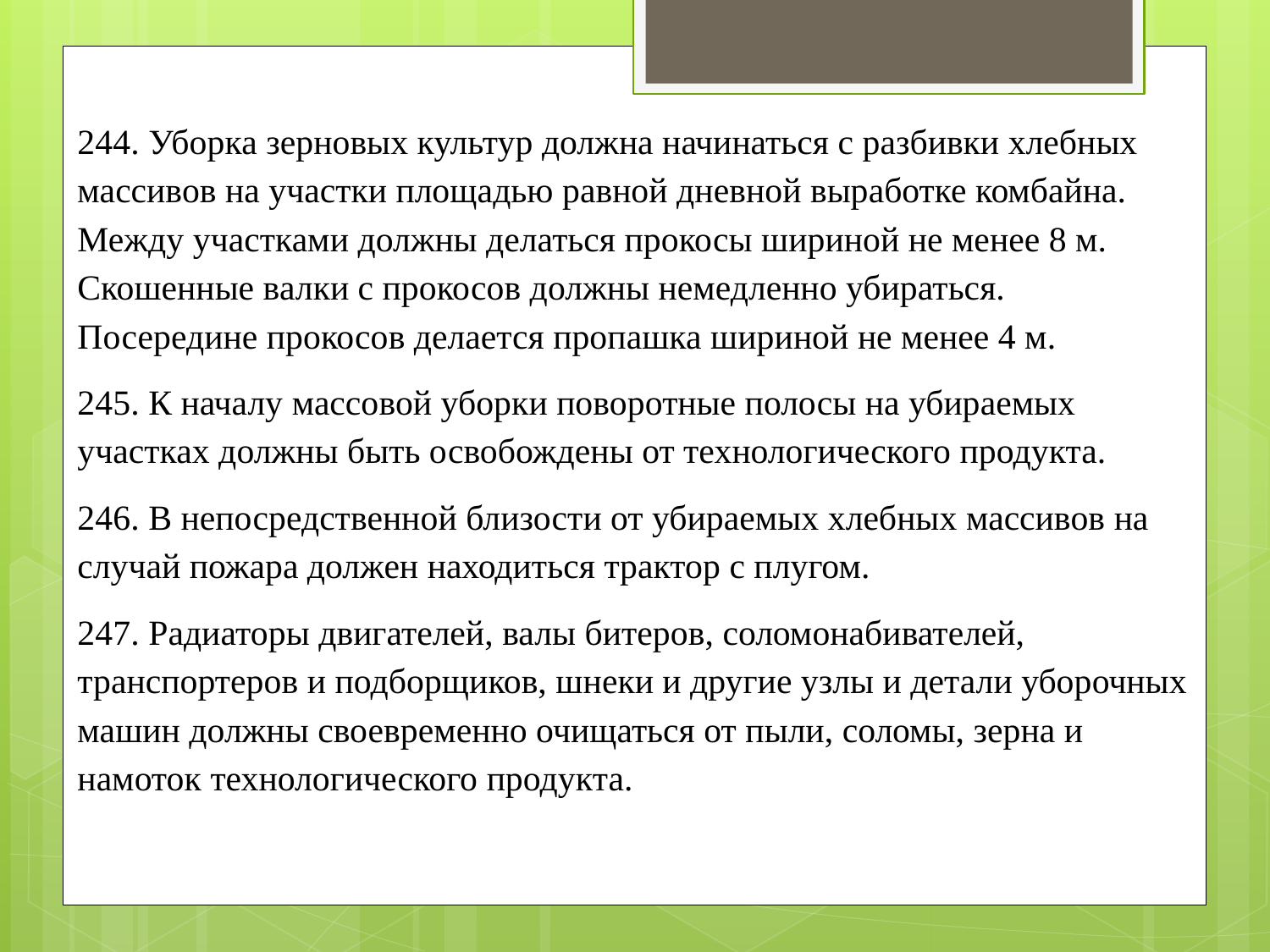

244. Уборка зерновых культур должна начинаться с разбивки хлебных массивов на участки площадью равной дневной выработке комбайна. Между участками должны делаться прокосы шириной не менее 8 м. Скошенные валки с прокосов должны немедленно убираться. Посередине прокосов делается пропашка шириной не менее 4 м.
245. К началу массовой уборки поворотные полосы на убираемых участках должны быть освобождены от технологического продукта.
246. В непосредственной близости от убираемых хлебных массивов на случай пожара должен находиться трактор с плугом.
247. Радиаторы двигателей, валы битеров, соломонабивателей, транспортеров и подборщиков, шнеки и другие узлы и детали уборочных машин должны своевременно очищаться от пыли, соломы, зерна и намоток технологического продукта.